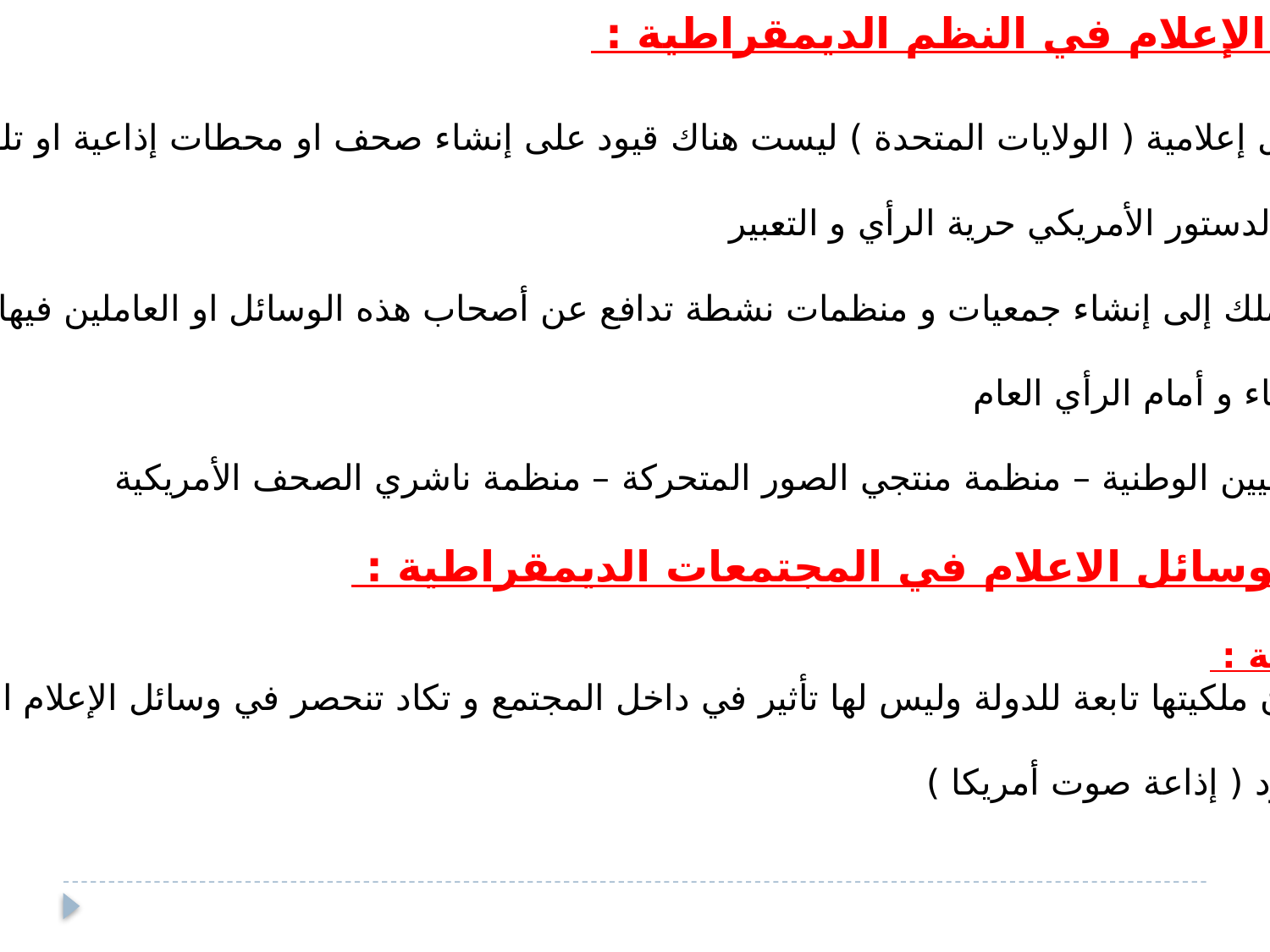

ملكية وسائل الإعلام في النظم الديمقراطية :

 حرية تملك وسائل إعلامية ( الولايات المتحدة ) ليست هناك قيود على إنشاء صحف او محطات إذاعية او تلفزيونية

 فقط تكون ضمن الدستور الأمريكي حرية الرأي و التعبير

 تجاوزت حرية التملك إلى إنشاء جمعيات و منظمات نشطة تدافع عن أصحاب هذه الوسائل او العاملين فيها أمام

 الكونجرس و القضاء و أمام الرأي العام

 مثل منظمة الإذاعيين الوطنية – منظمة منتجي الصور المتحركة – منظمة ناشري الصحف الأمريكية

 أنواع ملكية وسائل الاعلام في المجتمعات الديمقراطية :

 1- الملكية العامة :
وسائل الإعلام تكون ملكيتها تابعة للدولة وليس لها تأثير في داخل المجتمع و تكاد تنحصر في وسائل الإعلام الدعائي

الموجه خارج الحدود ( إذاعة صوت أمريكا )

تستثنى ( فرنسا )